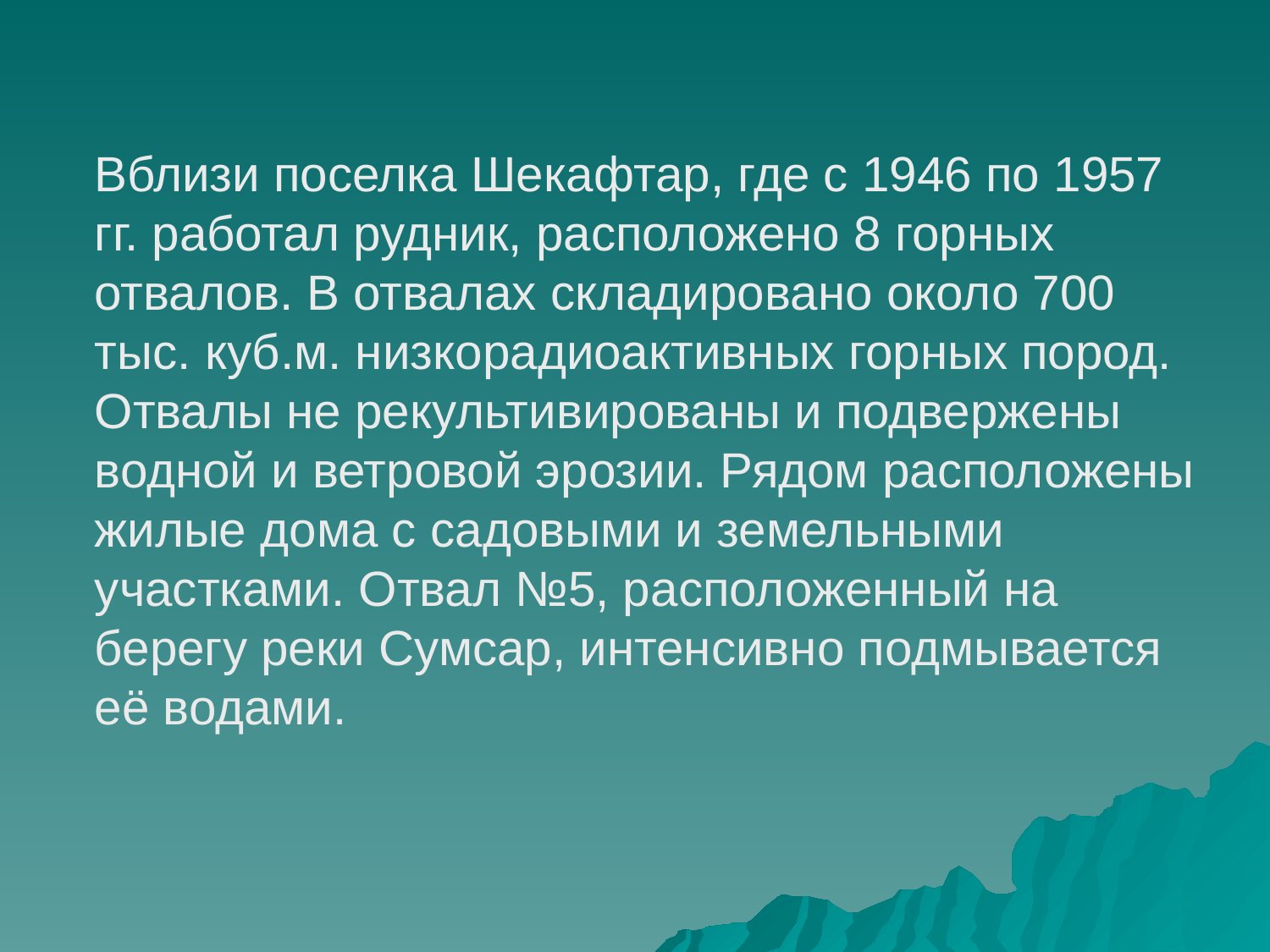

Вблизи поселка Шекафтар, где с 1946 по 1957 гг. работал рудник, расположено 8 горных отвалов. В отвалах складировано около 700 тыс. куб.м. низкорадиоактивных горных пород. Отвалы не рекультивированы и подвержены водной и ветровой эрозии. Рядом расположены жилые дома с садовыми и земельными участками. Отвал №5, расположенный на берегу реки Сумсар, интенсивно подмывается её водами.